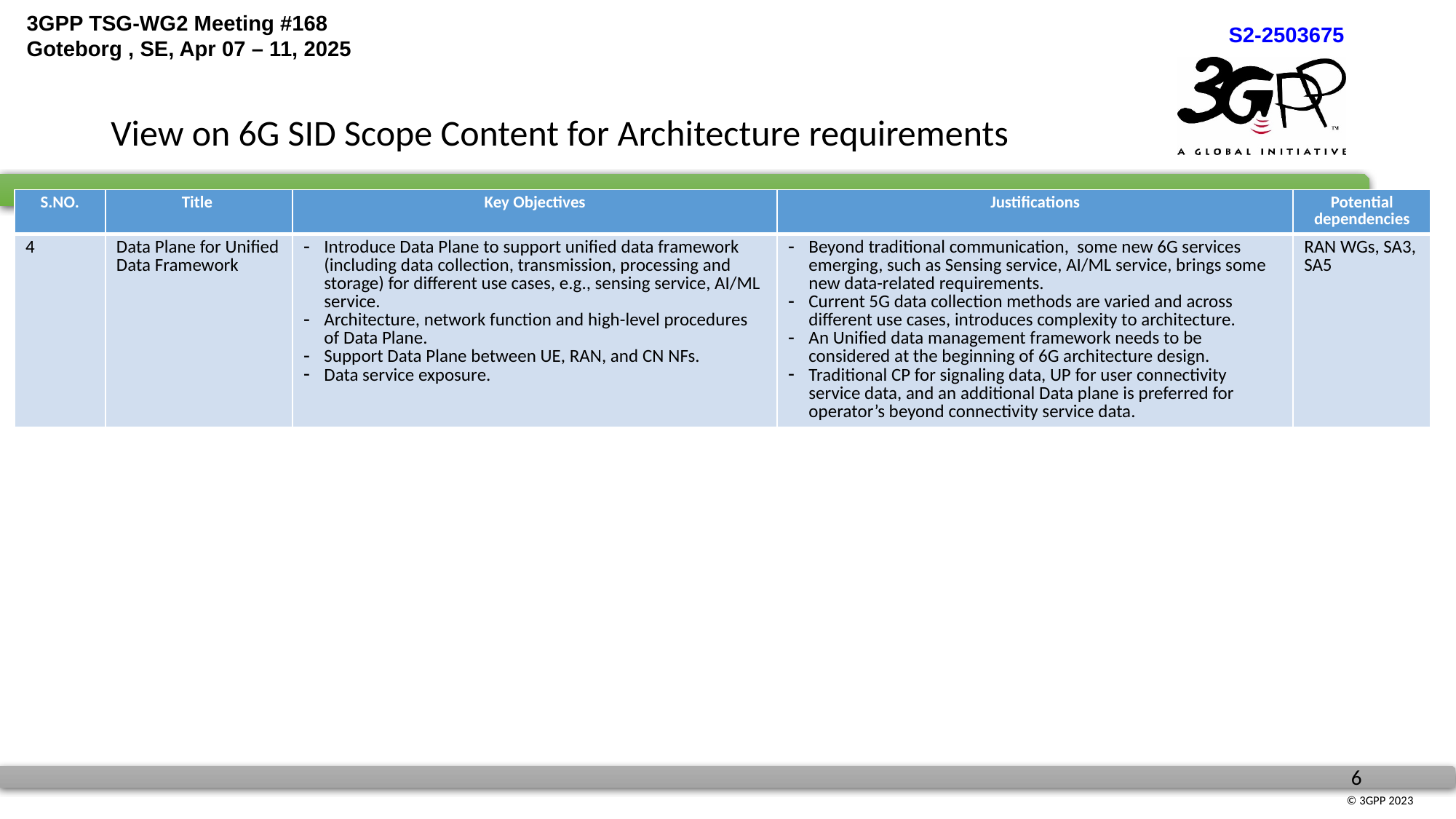

# View on 6G SID Scope Content for Architecture requirements
| S.NO. | Title | Key Objectives | Justifications | Potential dependencies |
| --- | --- | --- | --- | --- |
| 4 | Data Plane for Unified Data Framework | Introduce Data Plane to support unified data framework (including data collection, transmission, processing and storage) for different use cases, e.g., sensing service, AI/ML service. Architecture, network function and high-level procedures of Data Plane. Support Data Plane between UE, RAN, and CN NFs. Data service exposure. | Beyond traditional communication, some new 6G services emerging, such as Sensing service, AI/ML service, brings some new data-related requirements. Current 5G data collection methods are varied and across different use cases, introduces complexity to architecture. An Unified data management framework needs to be considered at the beginning of 6G architecture design. Traditional CP for signaling data, UP for user connectivity service data, and an additional Data plane is preferred for operator’s beyond connectivity service data. | RAN WGs, SA3, SA5 |